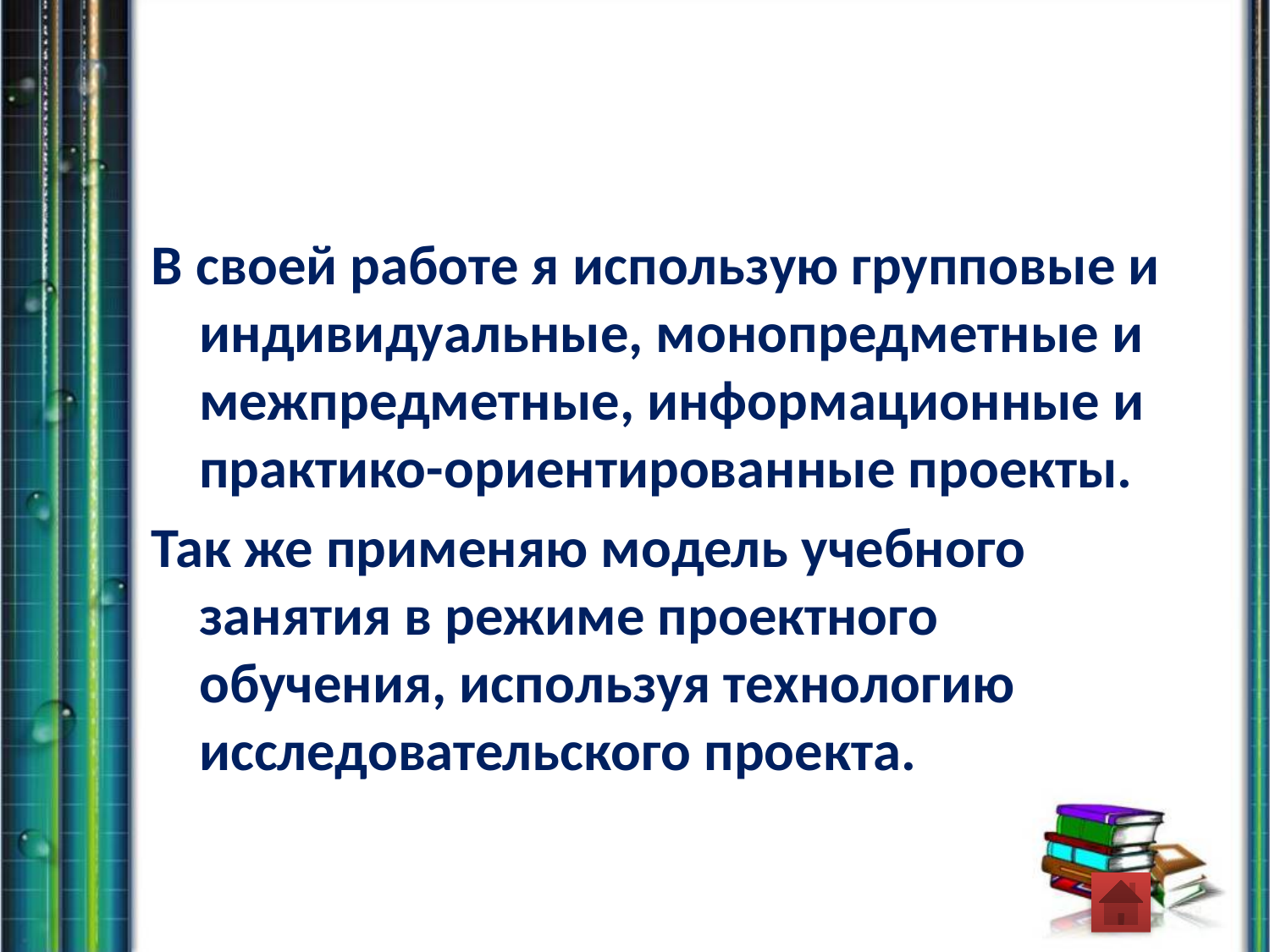

В своей работе я использую групповые и индивидуальные, монопредметные и межпредметные, информационные и практико-ориентированные проекты.
Так же применяю модель учебного занятия в режиме проектного обучения, используя технологию исследовательского проекта.